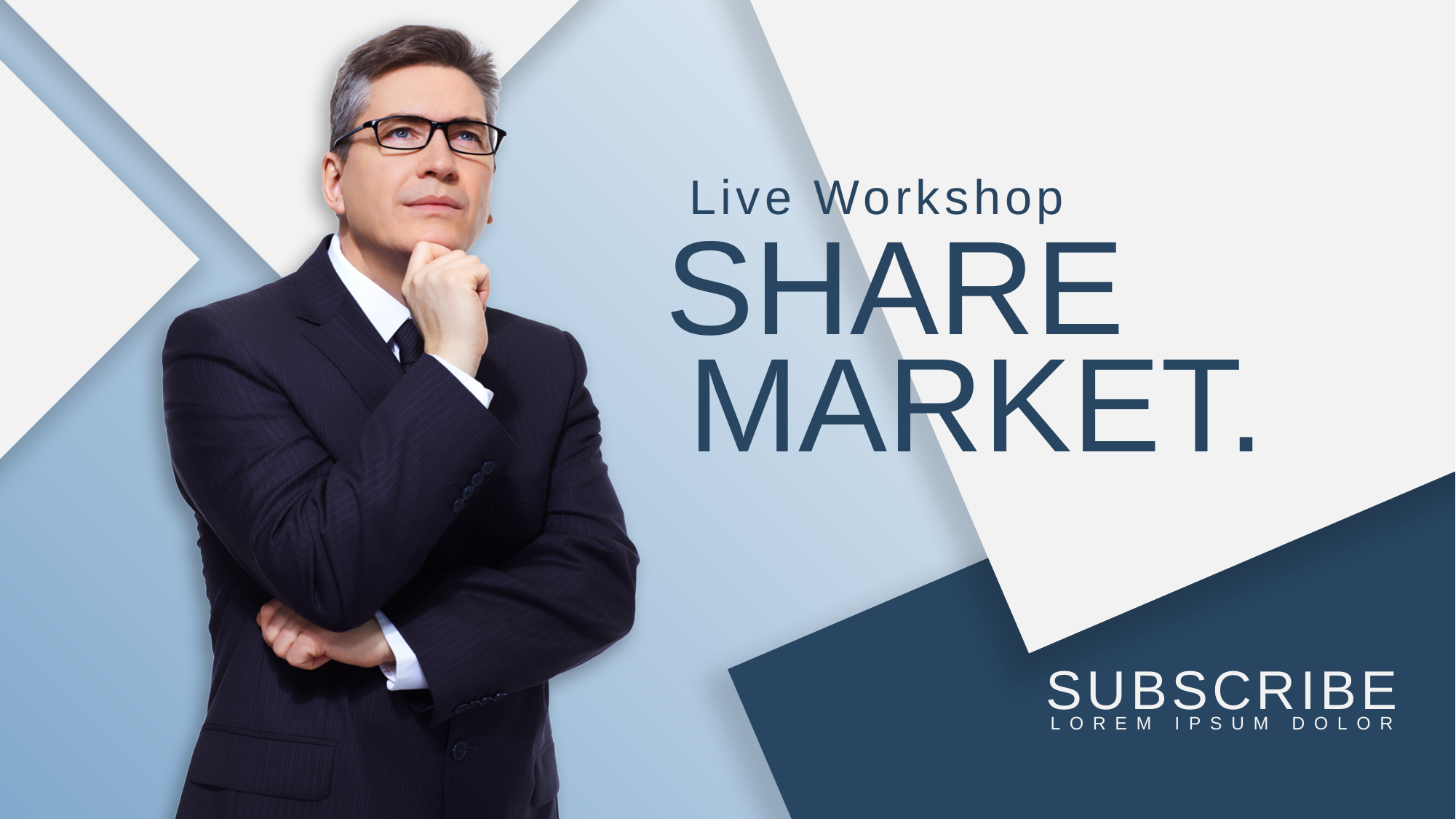

Live Workshop
SHARE
MARKET.

SUBSCRIBE
LOREM IPSUM DOLOR